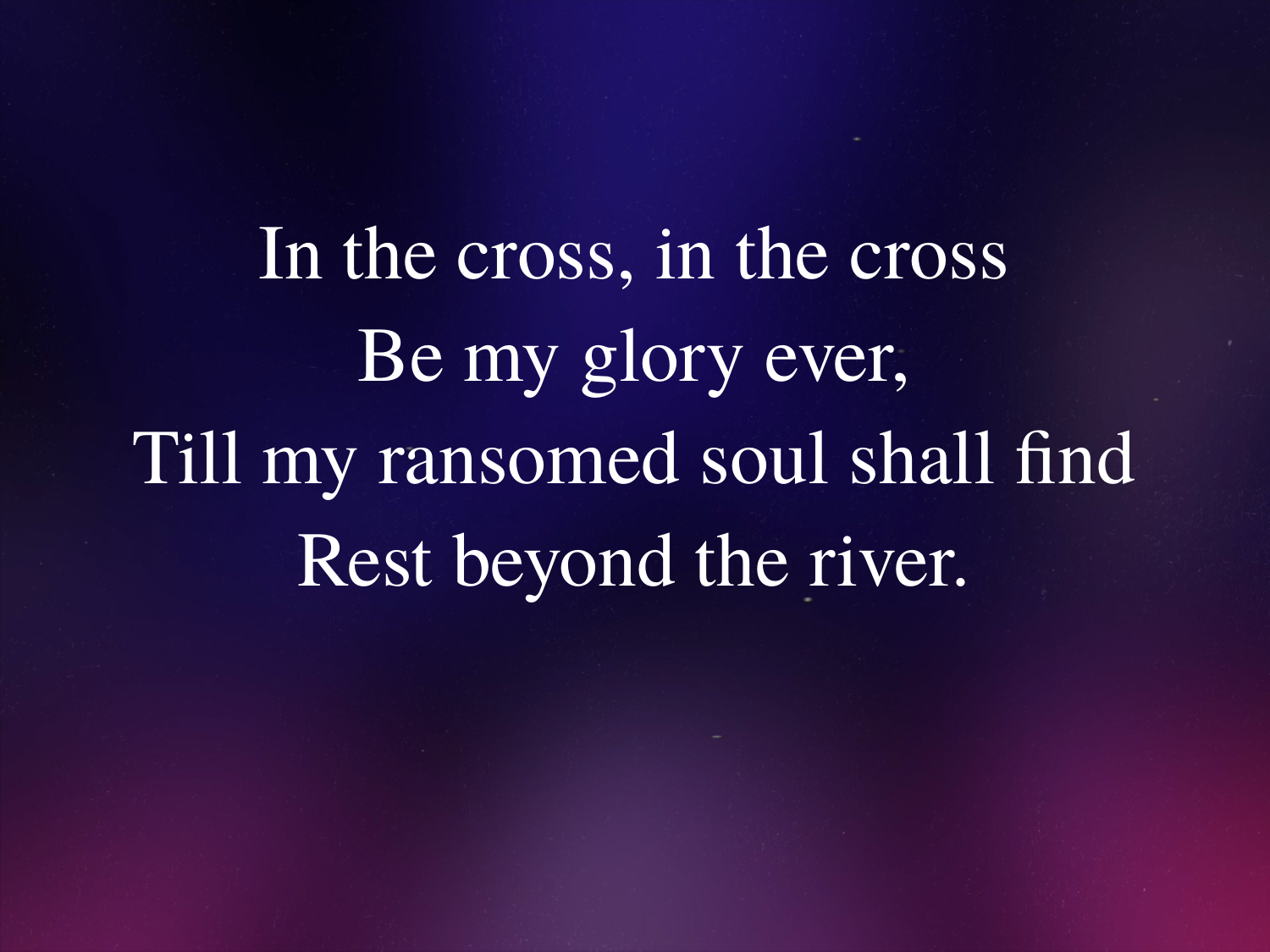

# In the cross, in the cross Be my glory ever, Till my ransomed soul shall find Rest beyond the river.